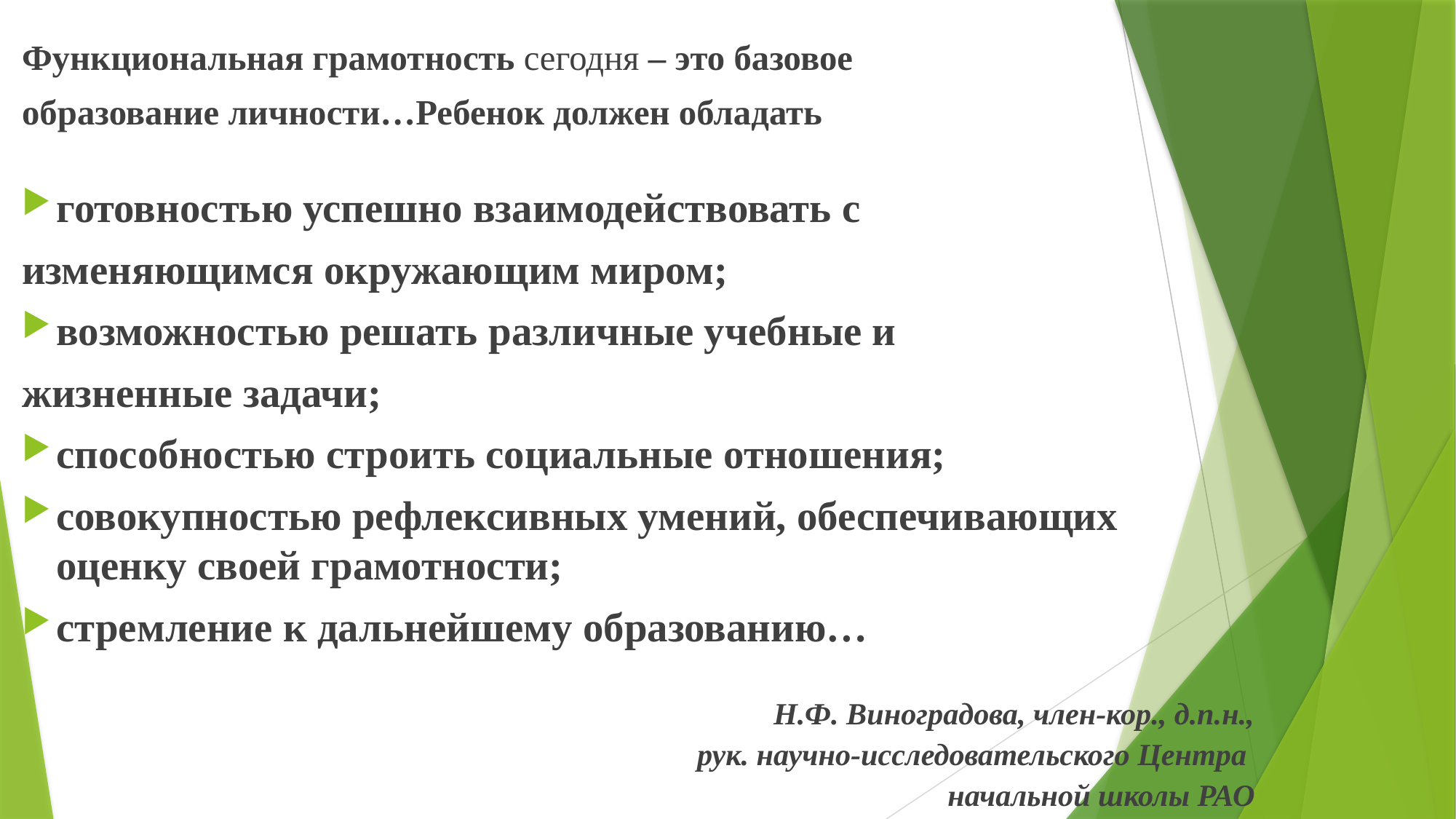

Функциональная грамотность сегодня – это базовое
образование личности…Ребенок должен обладать

готовностью успешно взаимодействовать с
изменяющимся окружающим миром;
возможностью решать различные учебные и
жизненные задачи;
способностью строить социальные отношения;
совокупностью рефлексивных умений, обеспечивающих  оценку своей грамотности;
стремление к дальнейшему образованию…

Н.Ф. Виноградова, член-кор., д.п.н.,
рук. научно-исследовательского Центра
начальной школы РАО